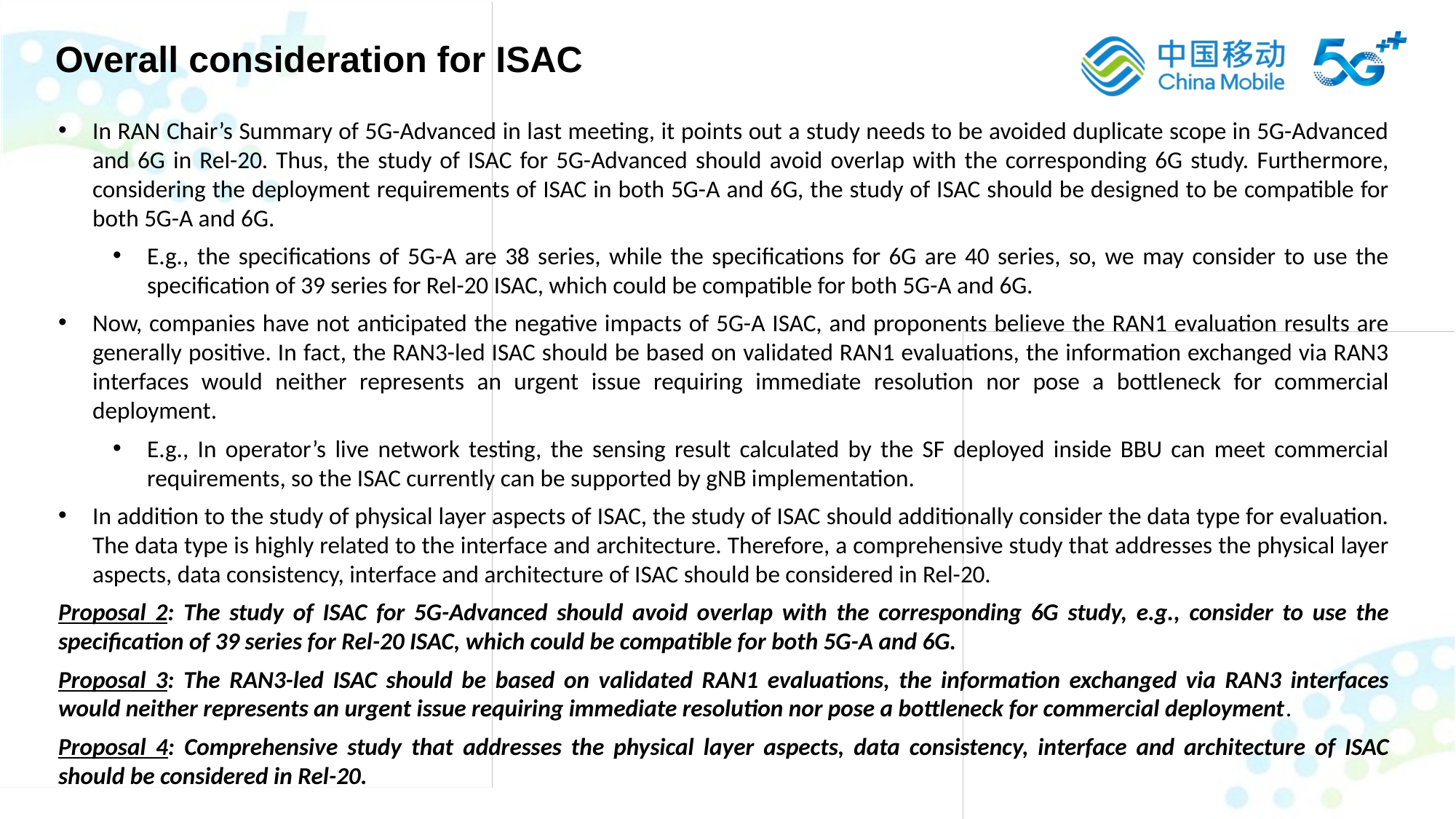

Overall consideration for ISAC
In RAN Chair’s Summary of 5G-Advanced in last meeting, it points out a study needs to be avoided duplicate scope in 5G-Advanced and 6G in Rel-20. Thus, the study of ISAC for 5G-Advanced should avoid overlap with the corresponding 6G study. Furthermore, considering the deployment requirements of ISAC in both 5G-A and 6G, the study of ISAC should be designed to be compatible for both 5G-A and 6G.
E.g., the specifications of 5G-A are 38 series, while the specifications for 6G are 40 series, so, we may consider to use the specification of 39 series for Rel-20 ISAC, which could be compatible for both 5G-A and 6G.
Now, companies have not anticipated the negative impacts of 5G-A ISAC, and proponents believe the RAN1 evaluation results are generally positive. In fact, the RAN3-led ISAC should be based on validated RAN1 evaluations, the information exchanged via RAN3 interfaces would neither represents an urgent issue requiring immediate resolution nor pose a bottleneck for commercial deployment.
E.g., In operator’s live network testing, the sensing result calculated by the SF deployed inside BBU can meet commercial requirements, so the ISAC currently can be supported by gNB implementation.
In addition to the study of physical layer aspects of ISAC, the study of ISAC should additionally consider the data type for evaluation. The data type is highly related to the interface and architecture. Therefore, a comprehensive study that addresses the physical layer aspects, data consistency, interface and architecture of ISAC should be considered in Rel-20.
Proposal 2: The study of ISAC for 5G-Advanced should avoid overlap with the corresponding 6G study, e.g., consider to use the specification of 39 series for Rel-20 ISAC, which could be compatible for both 5G-A and 6G.
Proposal 3: The RAN3-led ISAC should be based on validated RAN1 evaluations, the information exchanged via RAN3 interfaces would neither represents an urgent issue requiring immediate resolution nor pose a bottleneck for commercial deployment.
Proposal 4: Comprehensive study that addresses the physical layer aspects, data consistency, interface and architecture of ISAC should be considered in Rel-20.